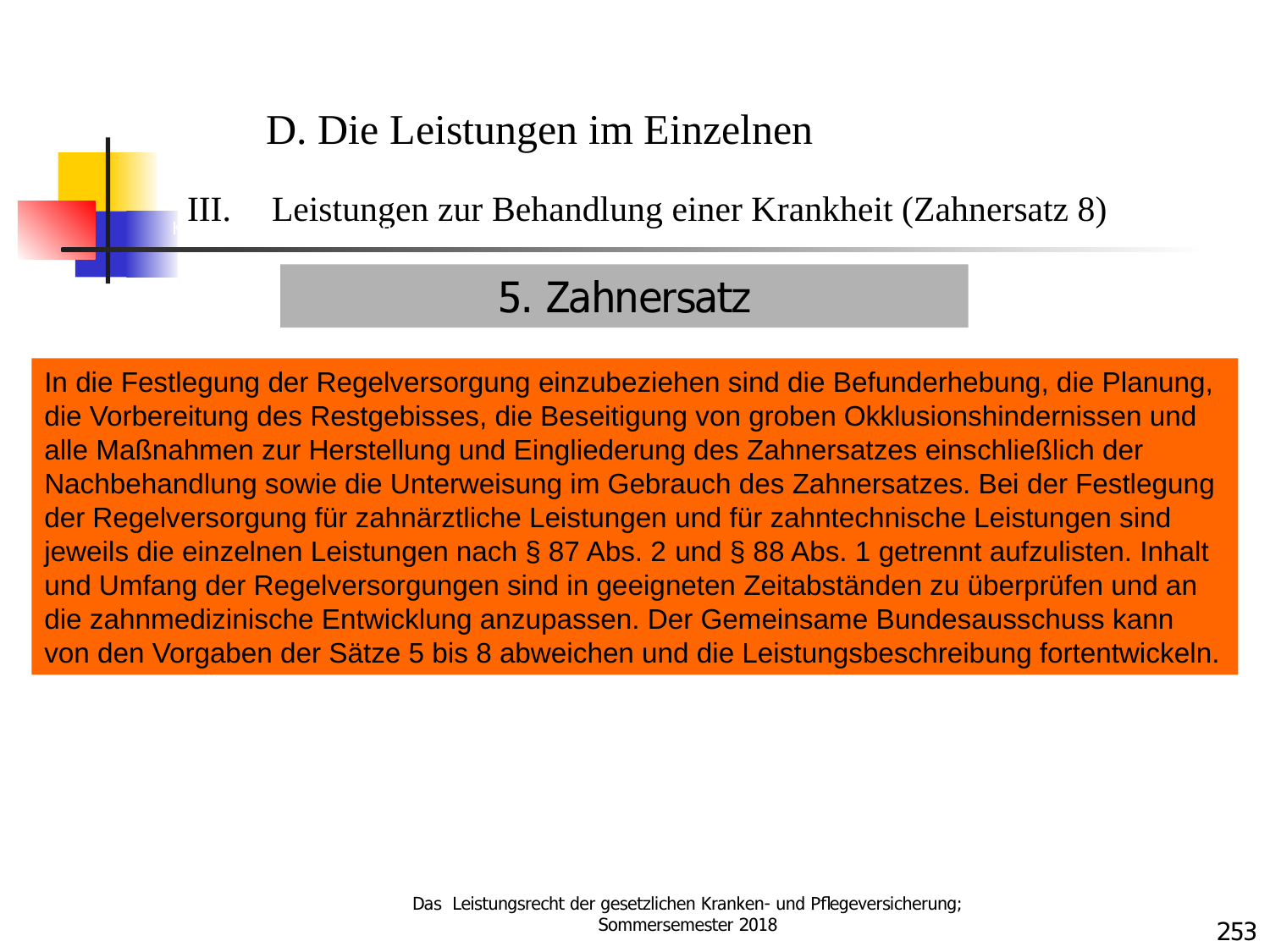

Krankenbehandlung 8 (Zahnersatz)
D. Die Leistungen im Einzelnen

Leistungen zur Behandlung einer Krankheit (Zahnersatz 8)
5. Zahnersatz
In die Festlegung der Regelversorgung einzubeziehen sind die Befunderhebung, die Planung, die Vorbereitung des Restgebisses, die Beseitigung von groben Okklusionshindernissen und alle Maßnahmen zur Herstellung und Eingliederung des Zahnersatzes einschließlich der Nachbehandlung sowie die Unterweisung im Gebrauch des Zahnersatzes. Bei der Festlegung der Regelversorgung für zahnärztliche Leistungen und für zahntechnische Leistungen sind jeweils die einzelnen Leistungen nach § 87 Abs. 2 und § 88 Abs. 1 getrennt aufzulisten. Inhalt und Umfang der Regelversorgungen sind in geeigneten Zeitabständen zu überprüfen und an die zahnmedizinische Entwicklung anzupassen. Der Gemeinsame Bundesausschuss kann von den Vorgaben der Sätze 5 bis 8 abweichen und die Leistungsbeschreibung fortentwickeln.
Krankheit
Das  Leistungsrecht der gesetzlichen Kranken- und Pflegeversicherung; Sommersemester 2018
253